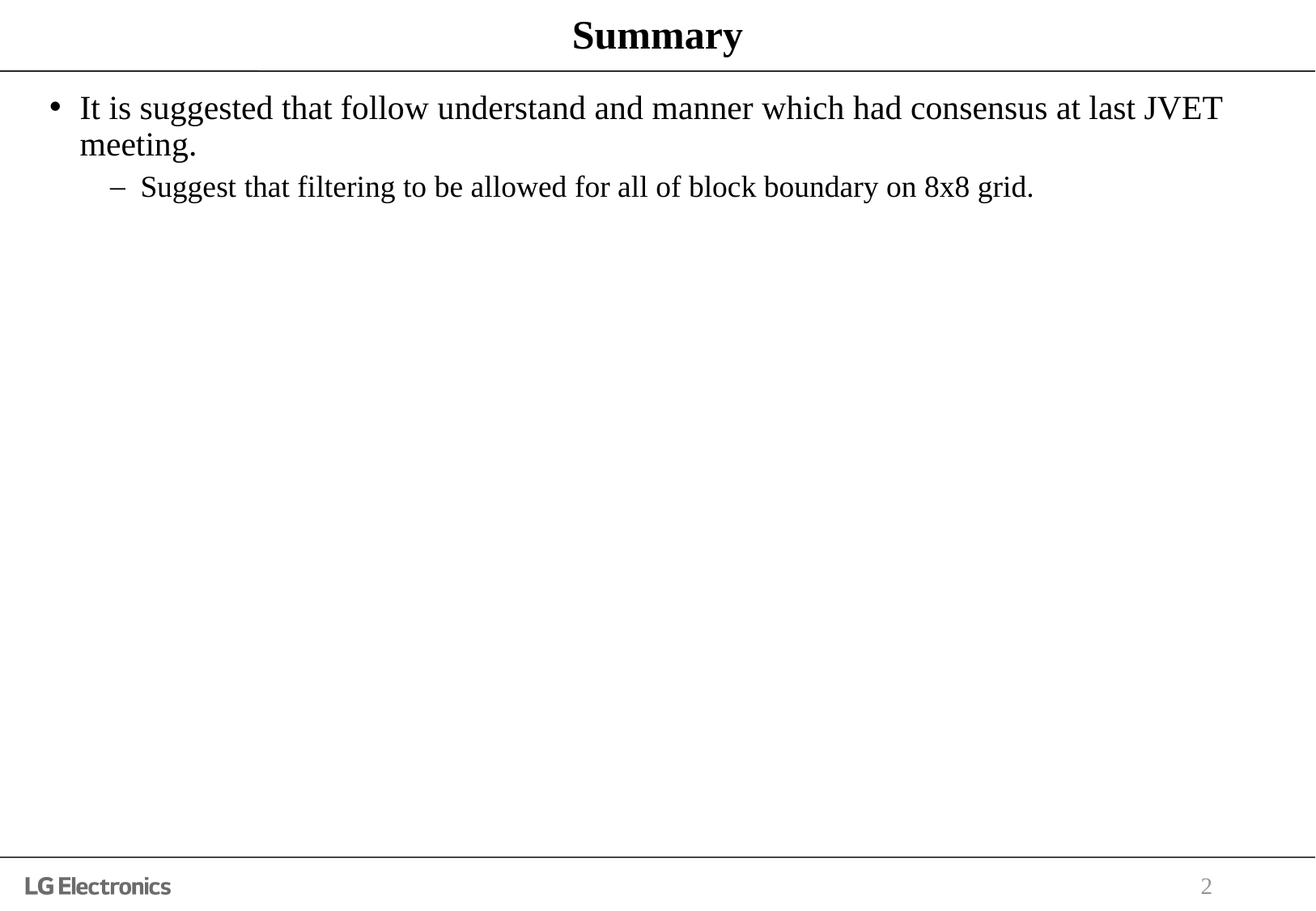

# Summary
It is suggested that follow understand and manner which had consensus at last JVET meeting.
Suggest that filtering to be allowed for all of block boundary on 8x8 grid.

2